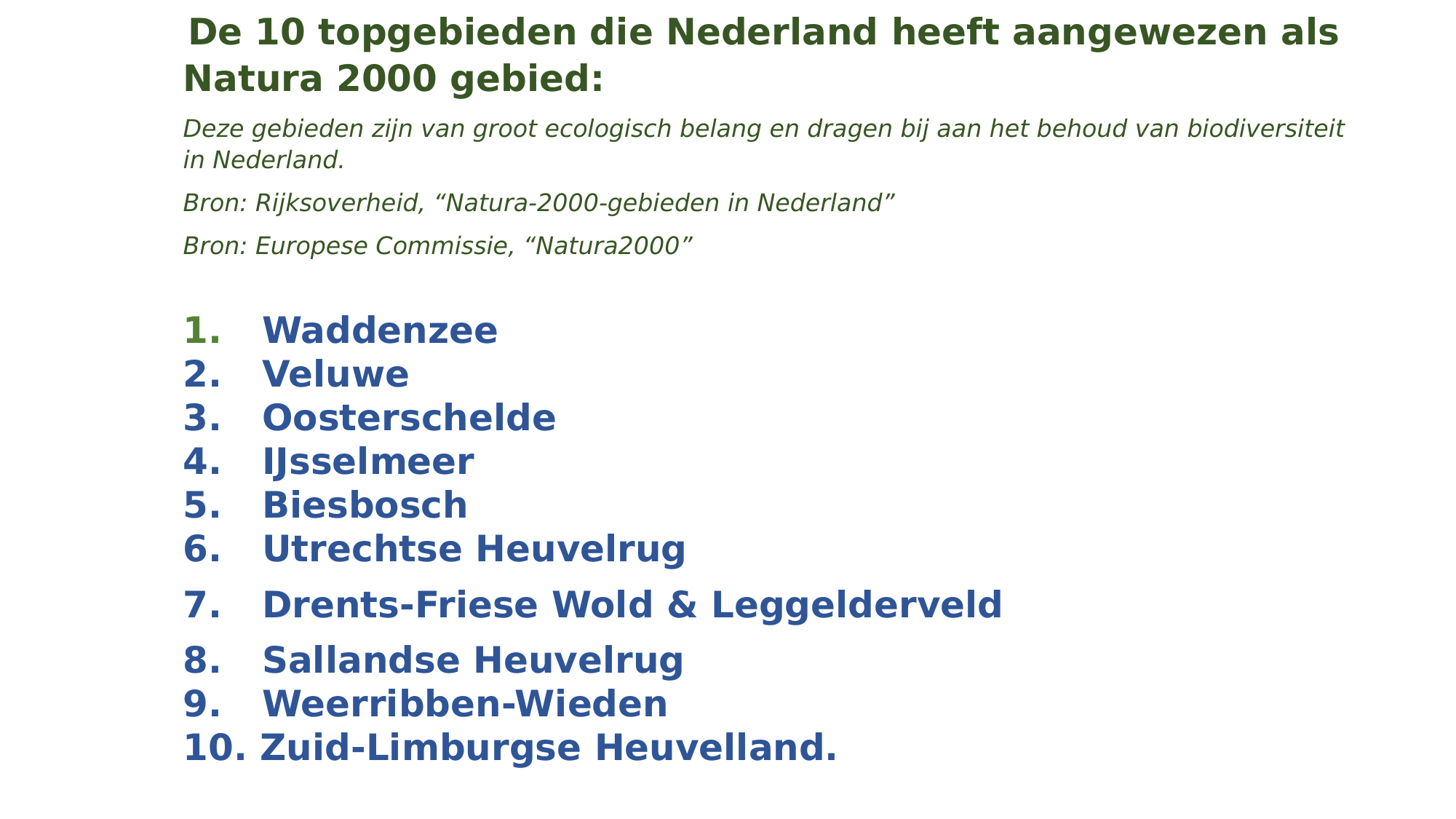

De 10 topgebieden die Nederland heeft aangewezen als Natura 2000 gebied:
Deze gebieden zijn van groot ecologisch belang en dragen bij aan het behoud van biodiversiteit in Nederland.
Bron: Rijksoverheid, “Natura-2000-gebieden in Nederland”
Bron: Europese Commissie, “Natura2000”

   Waddenzee
   Veluwe
   Oosterschelde
   IJsselmeer
   Biesbosch
   Utrechtse Heuvelrug
   Drents-Friese Wold & Leggelderveld
   Sallandse Heuvelrug
   Weerribben-Wieden
 Zuid-Limburgse Heuvelland.